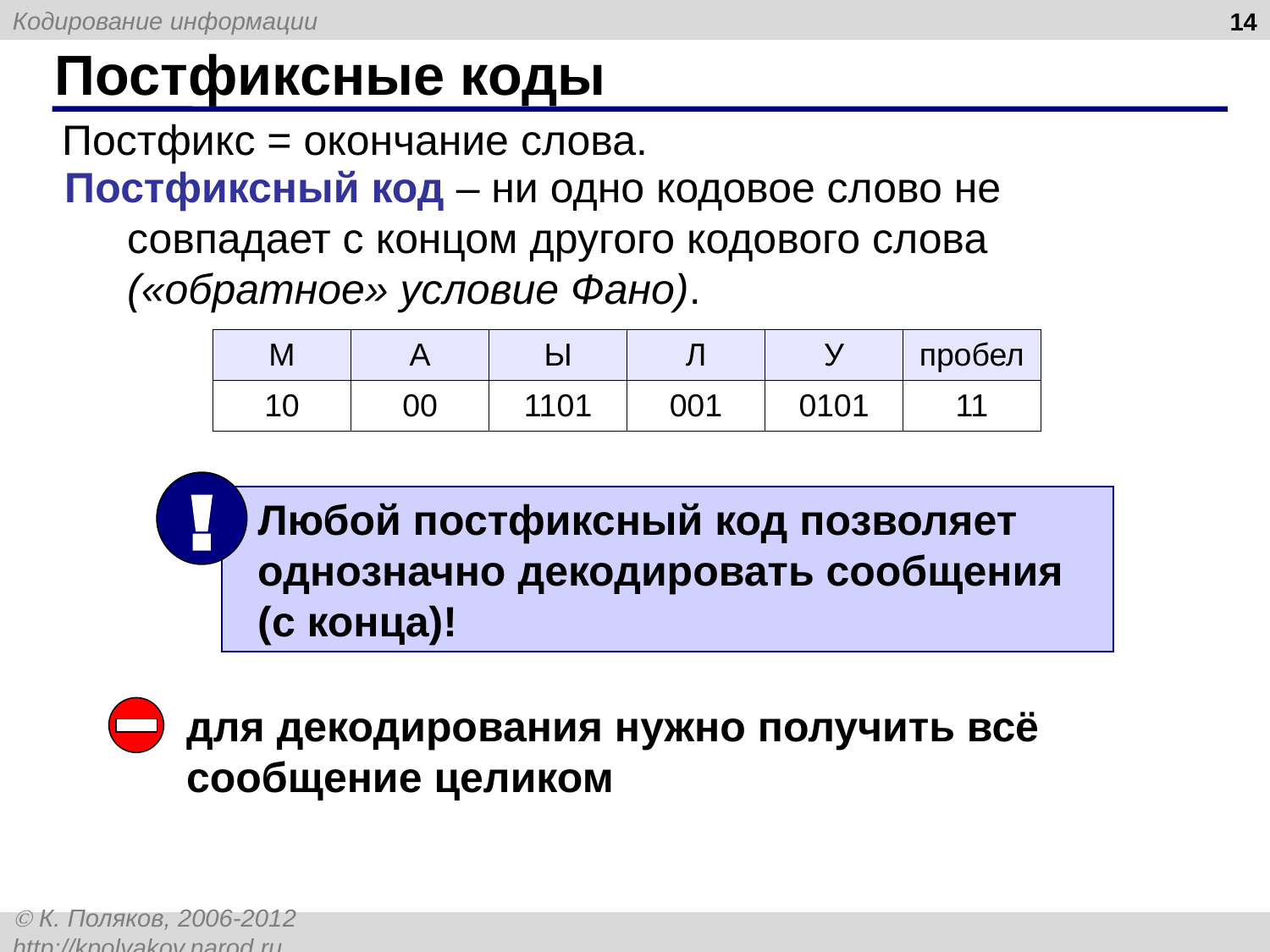

14
# Постфиксные коды
Постфикс = окончание слова.
Постфиксный код – ни одно кодовое слово не совпадает с концом другого кодового слова
(«обратное» условие Фано).
| М | А | Ы | Л | У | пробел |
| --- | --- | --- | --- | --- | --- |
| 10 | 00 | 1101 | 001 | 0101 | 11 |
!
  Любой постфиксный код позволяет
  однозначно декодировать сообщения
  (с конца)!
для декодирования нужно получить всё сообщение целиком